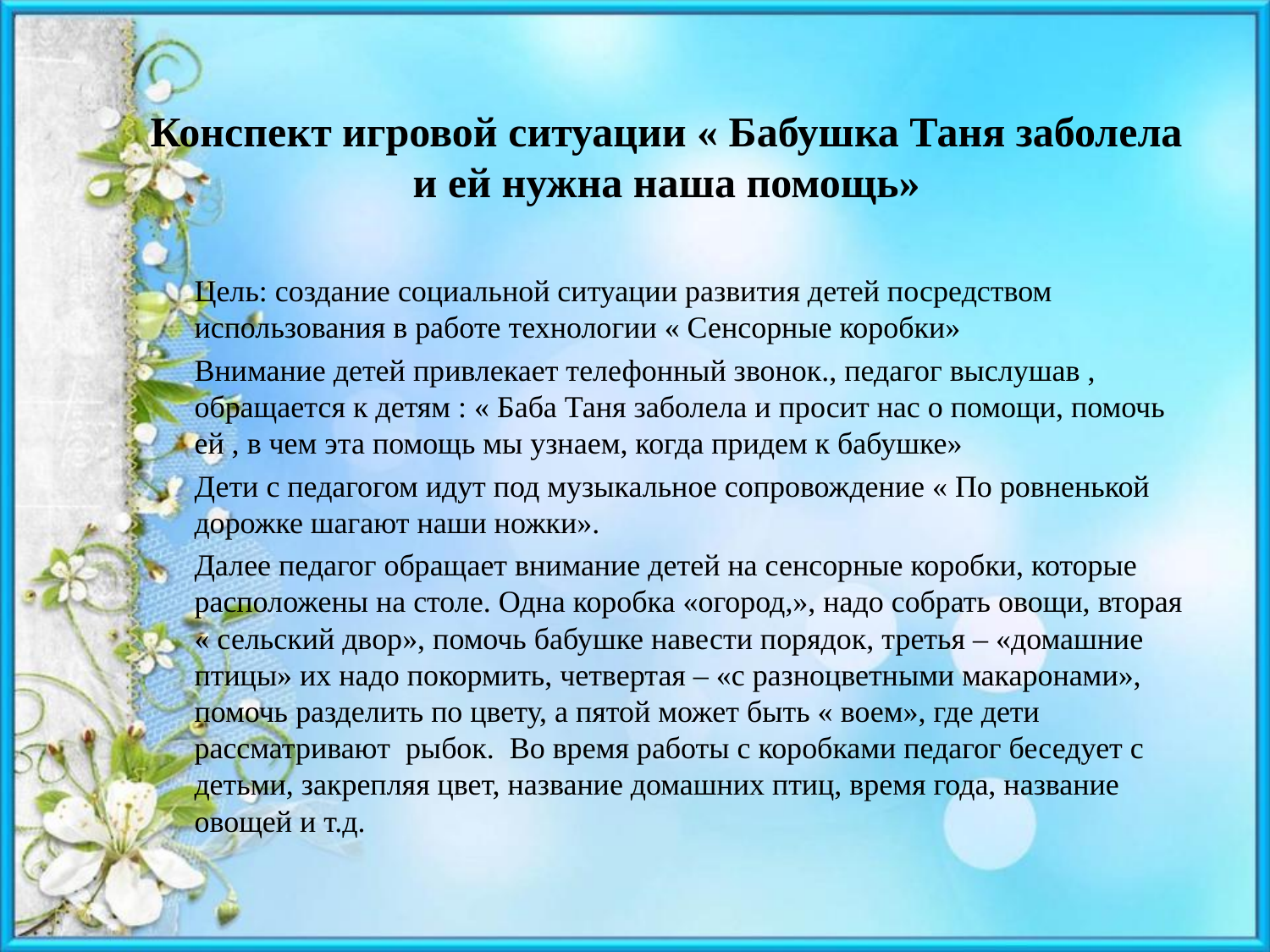

# Конспект игровой ситуации « Бабушка Таня заболела и ей нужна наша помощь»

	Цель: создание социальной ситуации развития детей посредством использования в работе технологии « Сенсорные коробки»
	Внимание детей привлекает телефонный звонок., педагог выслушав , обращается к детям : « Баба Таня заболела и просит нас о помощи, помочь ей , в чем эта помощь мы узнаем, когда придем к бабушке»
	Дети с педагогом идут под музыкальное сопровождение « По ровненькой дорожке шагают наши ножки».
	Далее педагог обращает внимание детей на сенсорные коробки, которые расположены на столе. Одна коробка «огород,», надо собрать овощи, вторая « сельский двор», помочь бабушке навести порядок, третья – «домашние птицы» их надо покормить, четвертая – «с разноцветными макаронами»,  помочь разделить по цвету, а пятой может быть « воем», где дети рассматривают  рыбок.  Во время работы с коробками педагог беседует с детьми, закрепляя цвет, название домашних птиц, время года, название овощей и т.д.